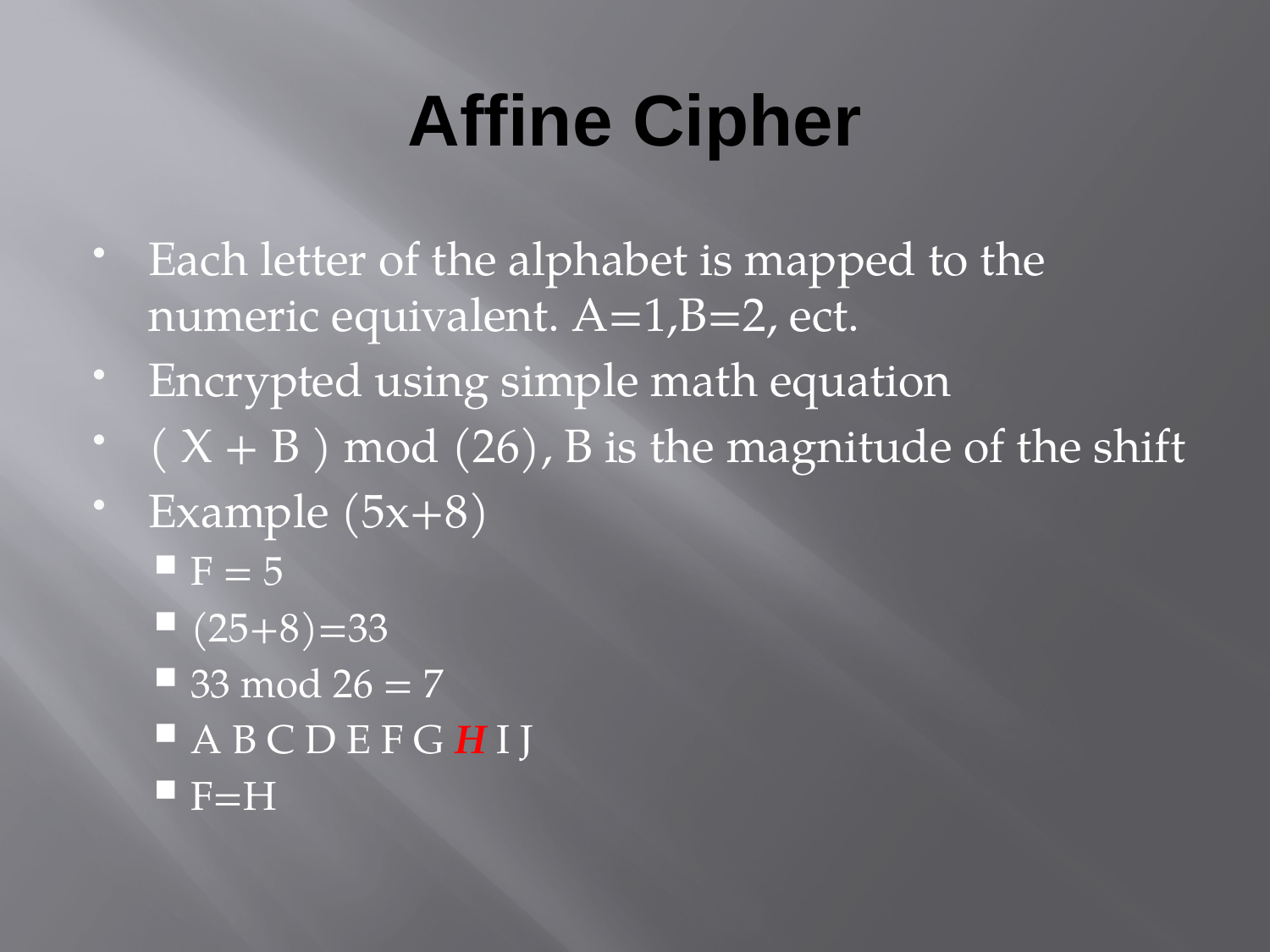

# Affine Cipher
Each letter of the alphabet is mapped to the numeric equivalent. A=1,B=2, ect.
Encrypted using simple math equation
( X + B ) mod (26), B is the magnitude of the shift
Example (5x+8)
F = 5
(25+8)=33
33 mod 26 = 7
A B C D E F G H I J
F=H